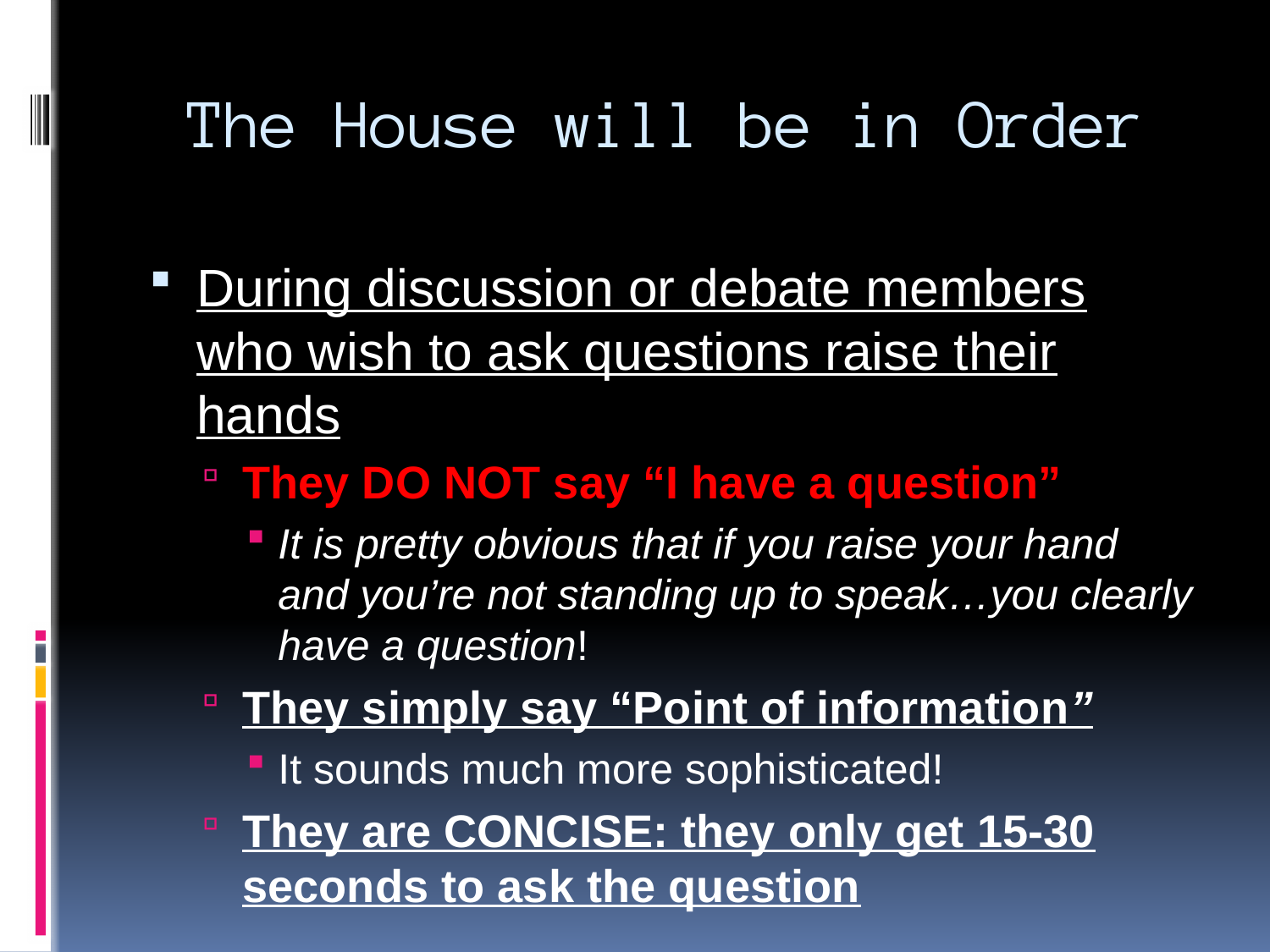

# The House will be in Order
During discussion or debate members who wish to ask questions raise their hands
They DO NOT say “I have a question”
It is pretty obvious that if you raise your hand and you’re not standing up to speak…you clearly have a question!
They simply say “Point of information”
It sounds much more sophisticated!
They are CONCISE: they only get 15-30 seconds to ask the question